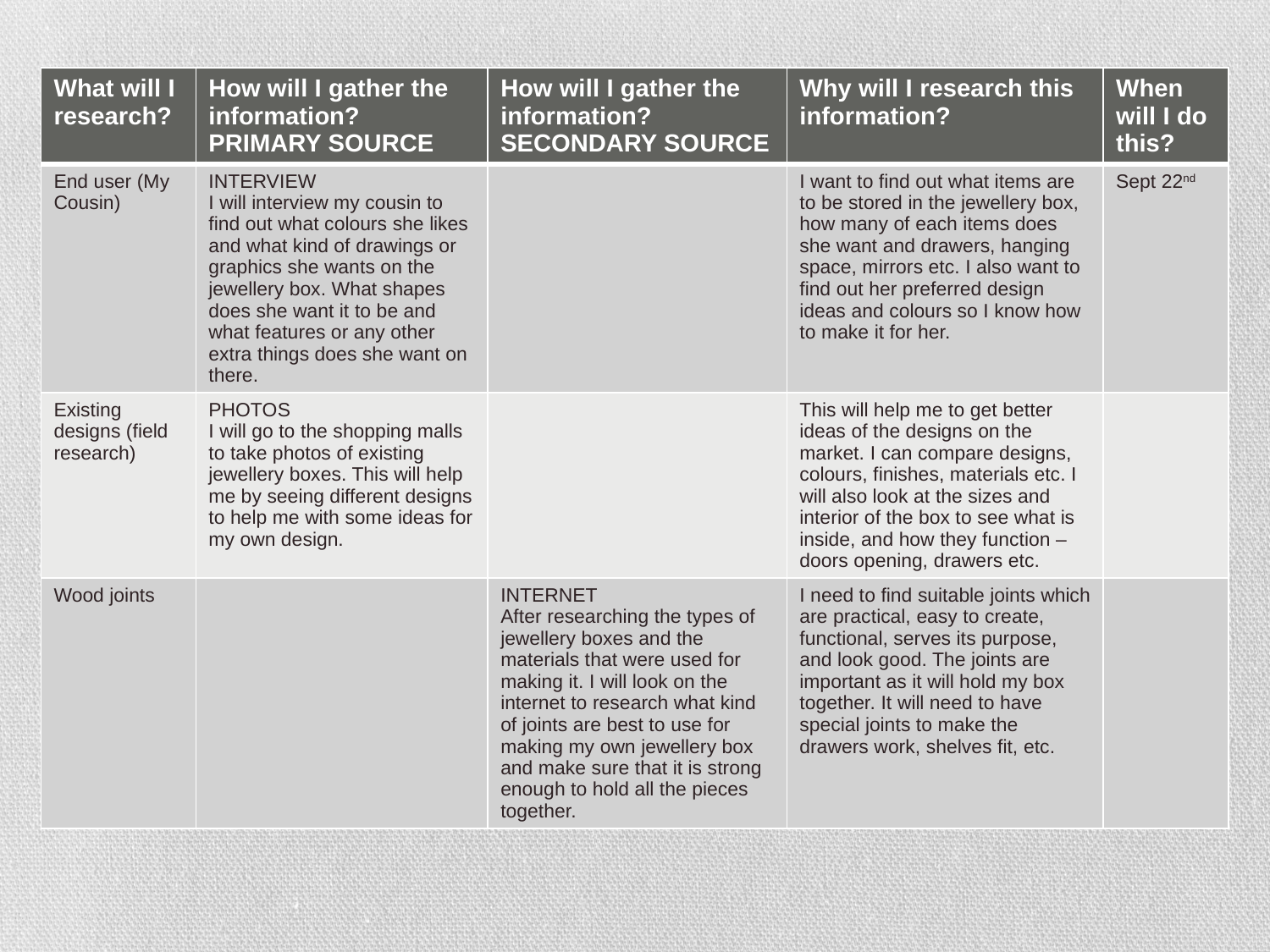

| What will I research? | How will I gather the information? PRIMARY SOURCE | How will I gather the information? SECONDARY SOURCE | Why will I research this information? | When will I do this? |
| --- | --- | --- | --- | --- |
| End user (My Cousin) | INTERVIEW I will interview my cousin to find out what colours she likes and what kind of drawings or graphics she wants on the jewellery box. What shapes does she want it to be and what features or any other extra things does she want on there. |  | I want to find out what items are to be stored in the jewellery box, how many of each items does she want and drawers, hanging space, mirrors etc. I also want to find out her preferred design ideas and colours so I know how to make it for her. | Sept 22nd |
| Existing designs (field research) | PHOTOS I will go to the shopping malls to take photos of existing jewellery boxes. This will help me by seeing different designs to help me with some ideas for my own design. |  | This will help me to get better ideas of the designs on the market. I can compare designs, colours, finishes, materials etc. I will also look at the sizes and interior of the box to see what is inside, and how they function – doors opening, drawers etc. |  |
| Wood joints |  | INTERNET After researching the types of jewellery boxes and the materials that were used for making it. I will look on the internet to research what kind of joints are best to use for making my own jewellery box and make sure that it is strong enough to hold all the pieces together. | I need to find suitable joints which are practical, easy to create, functional, serves its purpose, and look good. The joints are important as it will hold my box together. It will need to have special joints to make the drawers work, shelves fit, etc. |  |